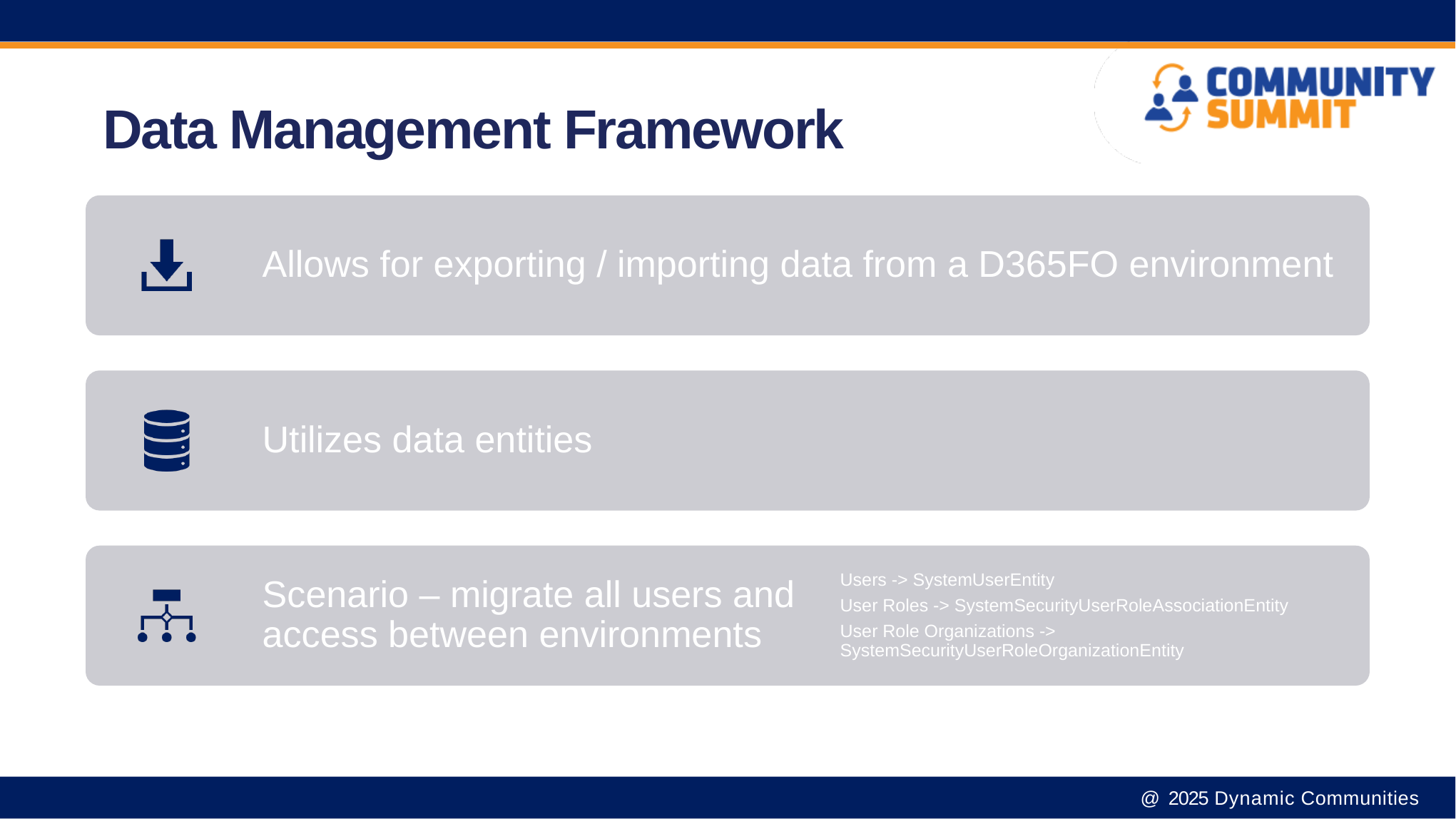

# Data Management Framework
Allows for exporting / importing data from a D365FO environment
Utilizes data entities
Scenario – migrate all users and access between environments
Users -> SystemUserEntity
User Roles -> SystemSecurityUserRoleAssociationEntity
User Role Organizations -> SystemSecurityUserRoleOrganizationEntity